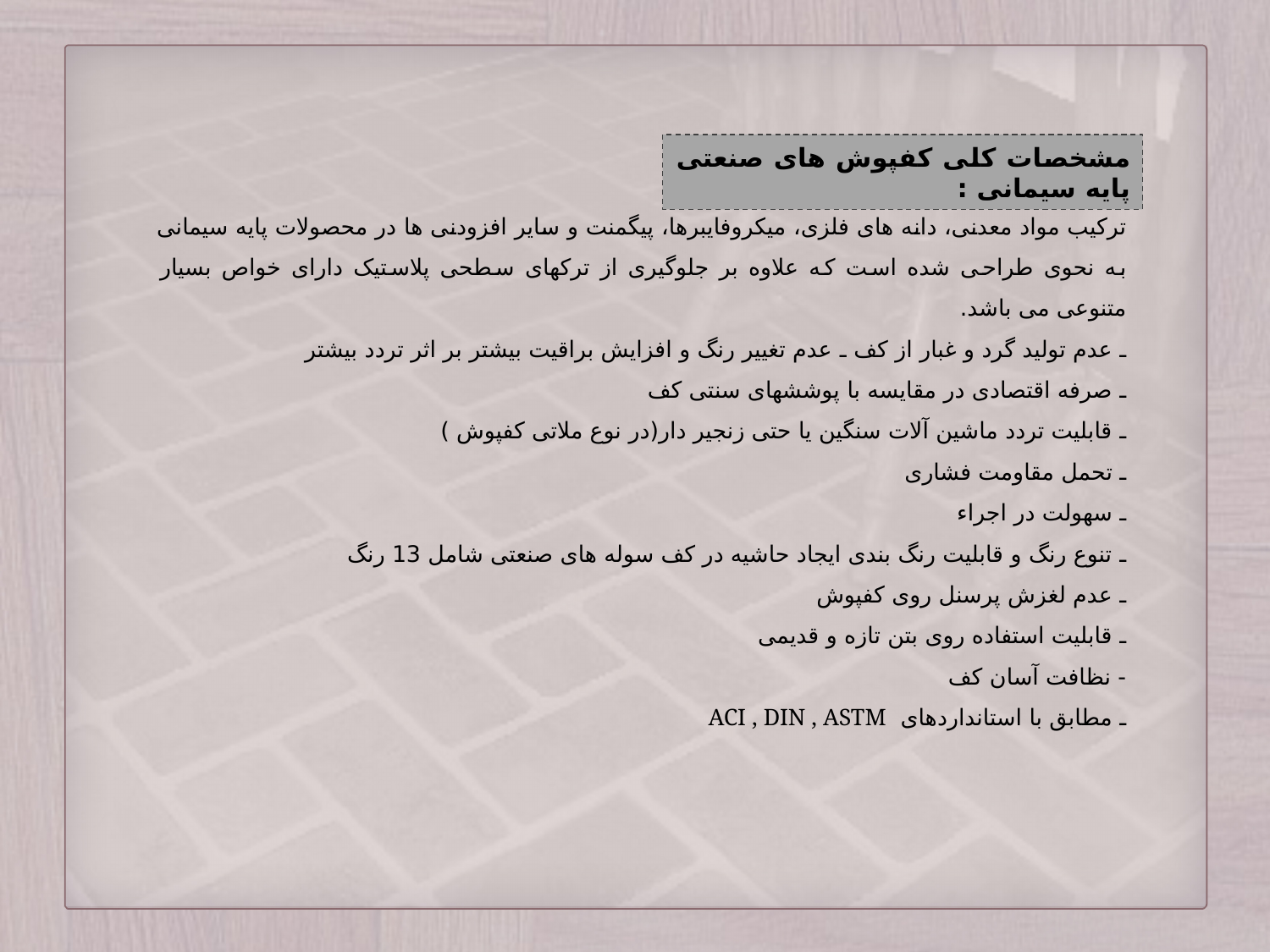

مشخصات کلی کفپوش های صنعتی پایه سیمانی :
ترکیب مواد معدنی، دانه های فلزی، میکروفایبرها، پیگمنت و سایر افزودنی ها در محصولات پایه سیمانی به نحوی طراحی شده است که علاوه بر جلوگیری از ترکهای سطحی پلاستیک دارای خواص بسیار متنوعی می باشد.
ـ عدم تولید گرد و غبار از کف ـ عدم تغییر رنگ و افزایش براقیت بیشتر بر اثر تردد بیشتر
ـ صرفه اقتصادی در مقایسه با پوششهای سنتی کف
ـ قابلیت تردد ماشین آلات سنگین یا حتی زنجیر دار(در نوع ملاتی کفپوش )
ـ تحمل مقاومت فشاری
ـ سهولت در اجراء
ـ تنوع رنگ و قابلیت رنگ بندی ایجاد حاشیه در کف سوله های صنعتی شامل 13 رنگ
ـ عدم لغزش پرسنل روی کفپوش
ـ قابلیت استفاده روی بتن تازه و قدیمی
- نظافت آسان کف
ـ مطابق با استانداردهای  ACI , DIN , ASTM